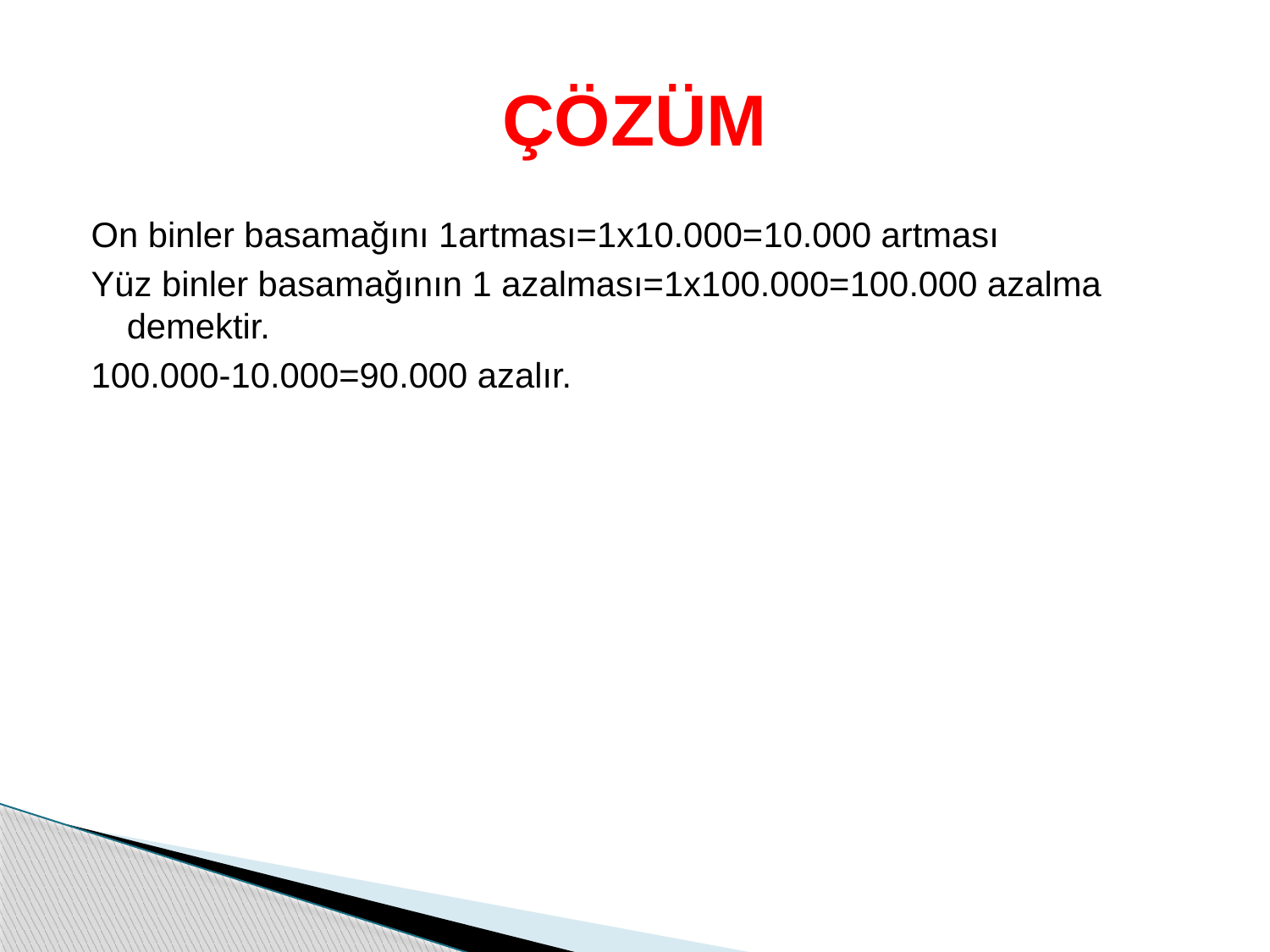

# ÇÖZÜM
On binler basamağını 1artması=1x10.000=10.000 artması
Yüz binler basamağının 1 azalması=1x100.000=100.000 azalma demektir.
100.000-10.000=90.000 azalır.